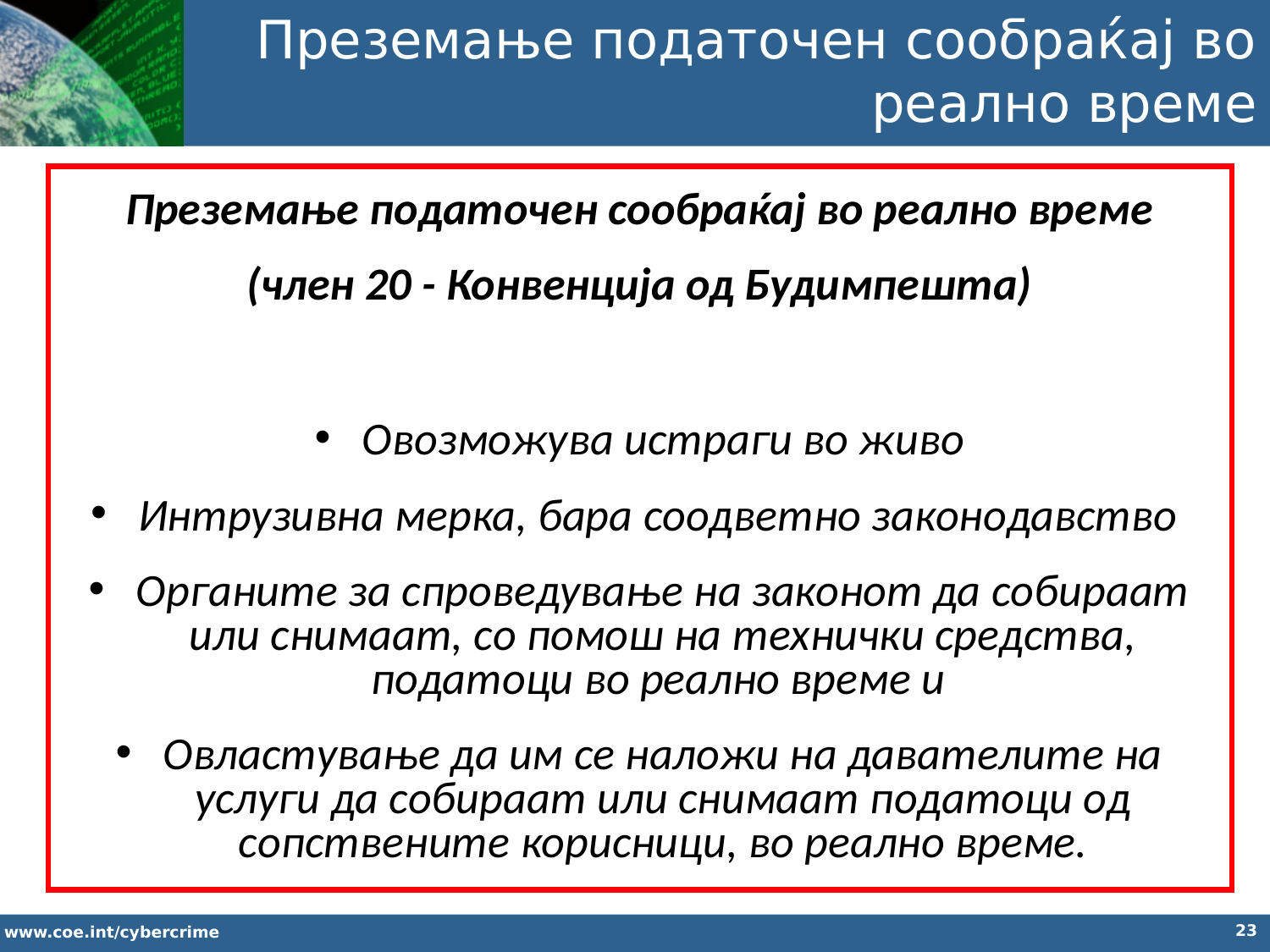

Преземање податочен сообраќај во реално време
Преземање податочен сообраќај во реално време
(член 20 - Конвенција од Будимпешта)

Овозможува истраги во живо
Интрузивна мерка, бара соодветно законодавство
Органите за спроведување на законот да собираат или снимаат, со помош на технички средства, податоци во реално време и
Овластување да им се наложи на давателите на услуги да собираат или снимаат податоци од сопствените корисници, во реално време.